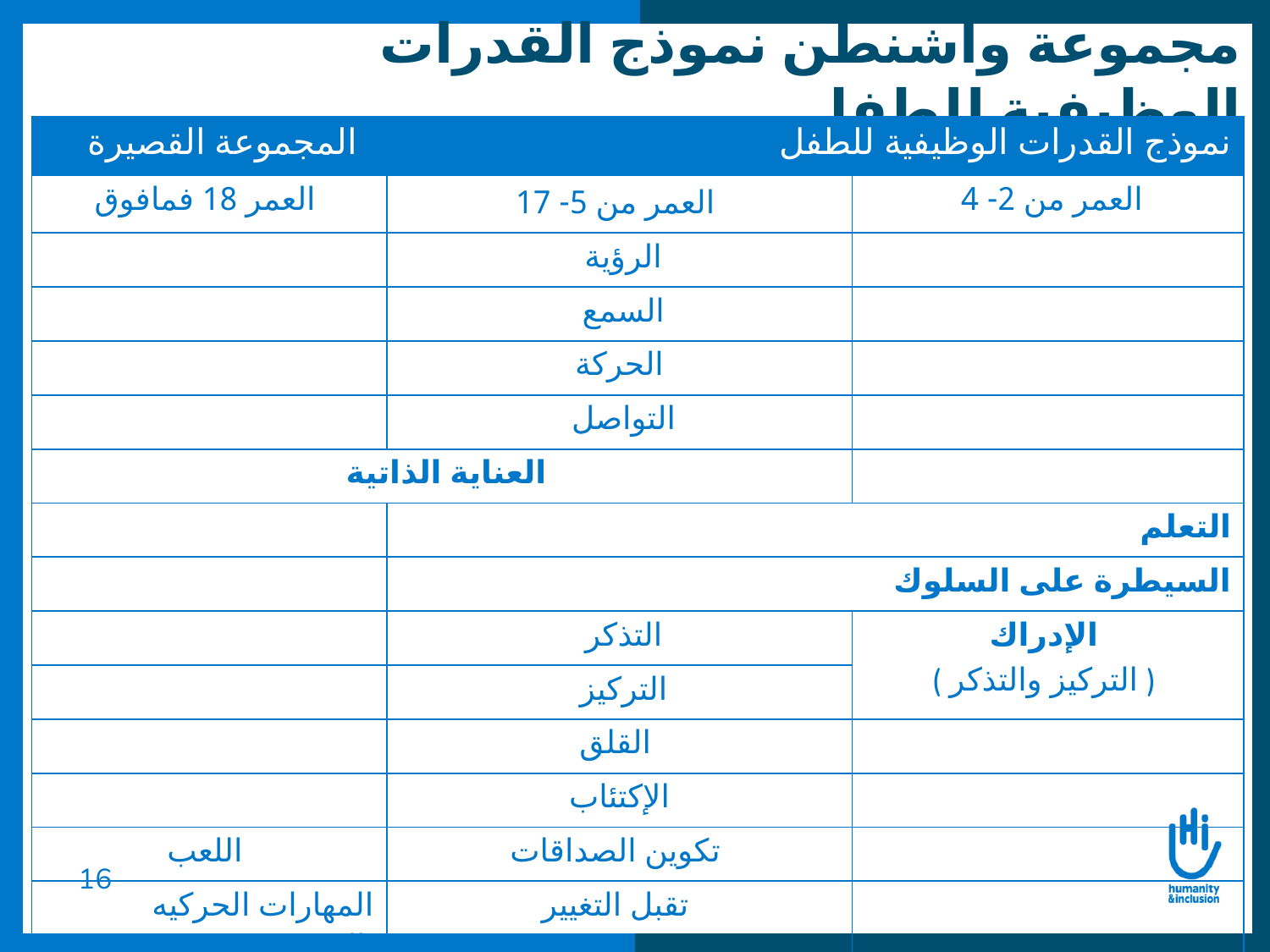

# مجموعة واشنطن نموذج القدرات الوظيفية للطفل
| المجموعة القصيرة | نموذج القدرات الوظيفية للطفل |  |
| --- | --- | --- |
| العمر 18 فمافوق | العمر من 5- 17 | العمر من 2- 4 |
|  | الرؤية |  |
|  | السمع |  |
|  | الحركة |  |
|  | التواصل |  |
| العناية الذاتية |  |  |
|  | التعلم |  |
|  | السيطرة على السلوك |  |
|  | التذكر | الإدراك ( التركيز والتذكر ) |
|  | التركيز |  |
|  | القلق |  |
|  | الإكتئاب |  |
| اللعب | تكوين الصداقات |  |
| المهارات الحركيه الدقيقية | تقبل التغيير |  |
16